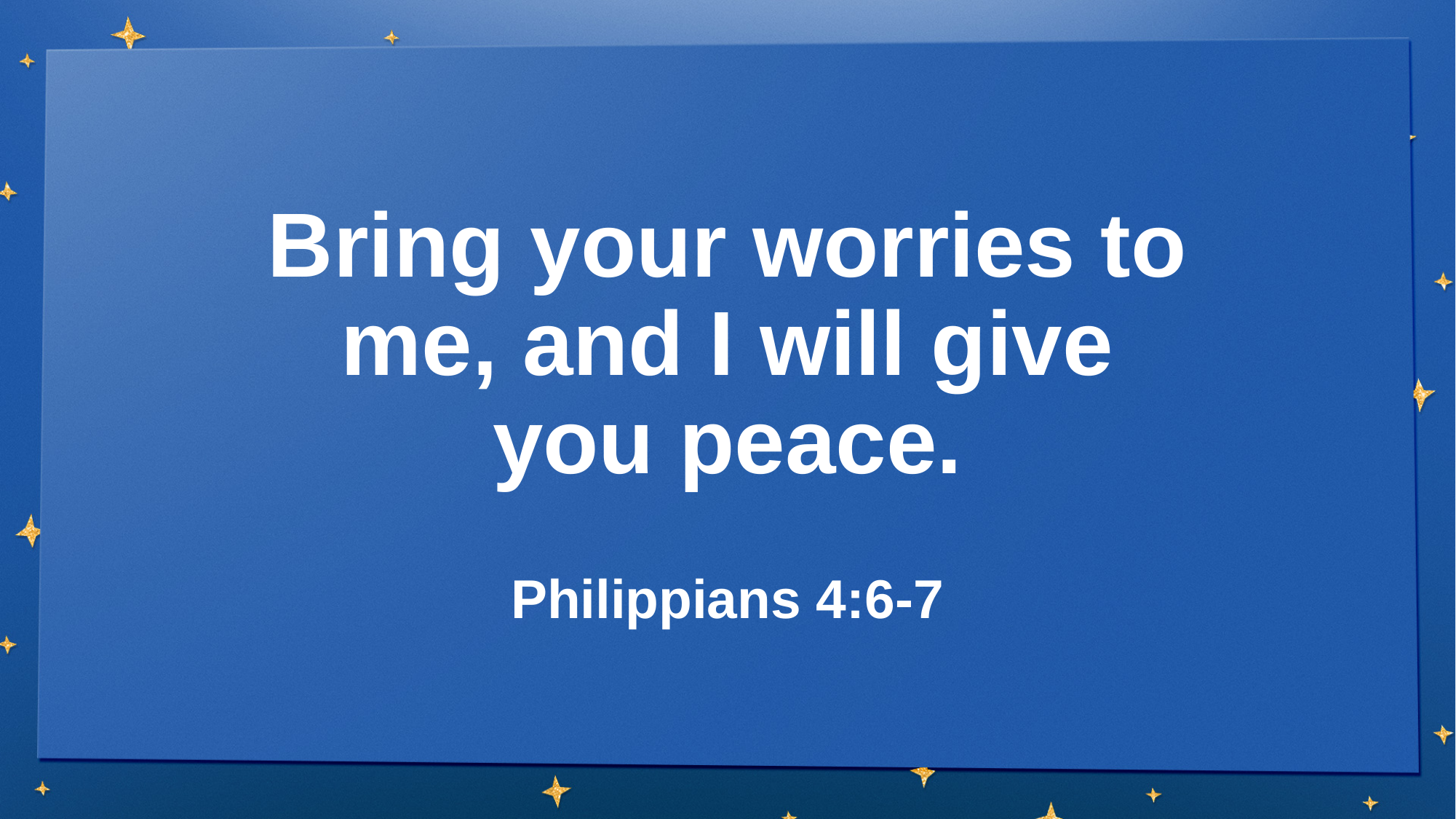

# Bring your worries to me, and I will give you peace.
Philippians 4:6-7